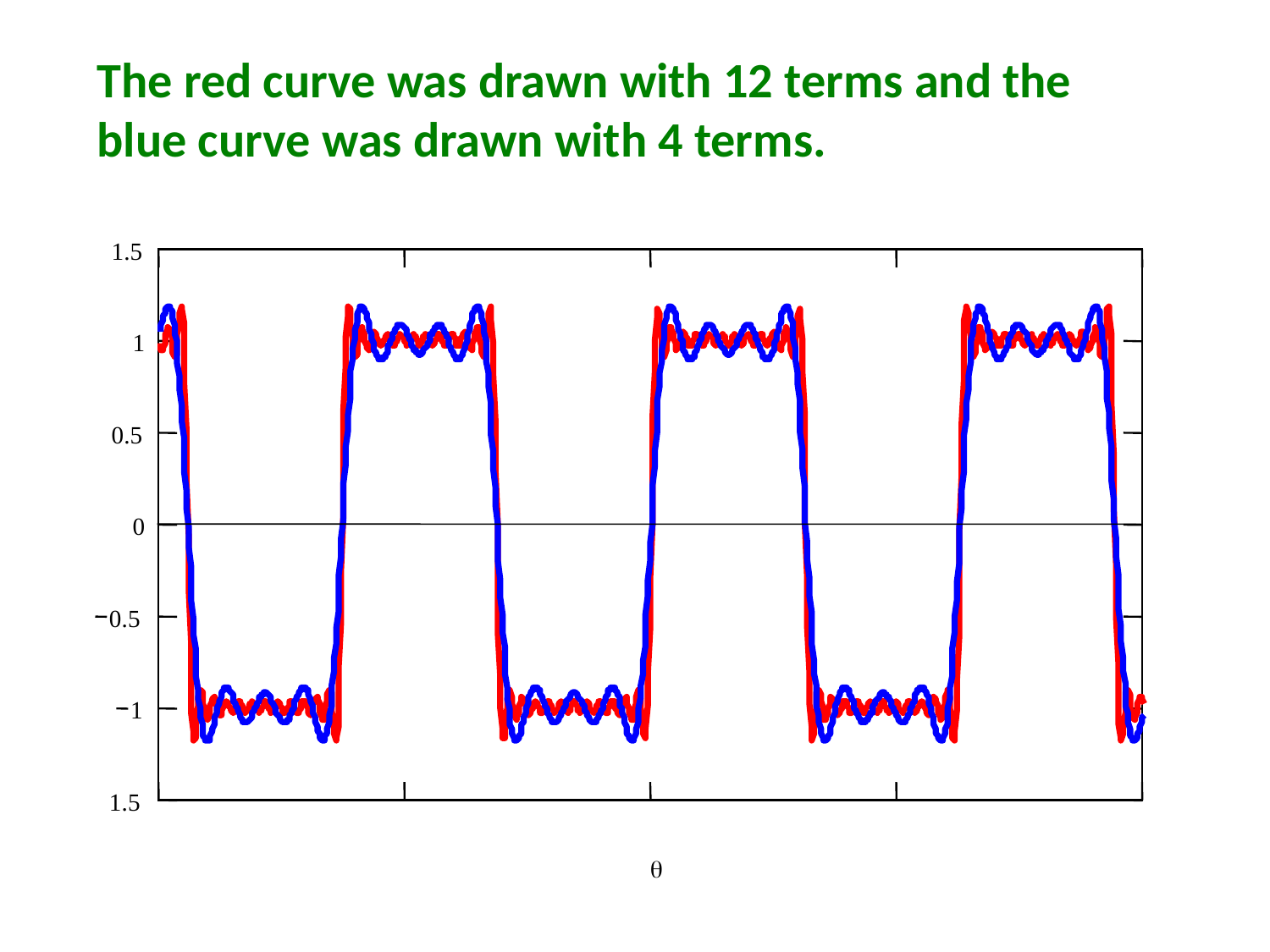

The red curve was drawn with 12 terms and the blue curve was drawn with 4 terms.
1.5

1

0.5

0

0.5

1

1.5

θ